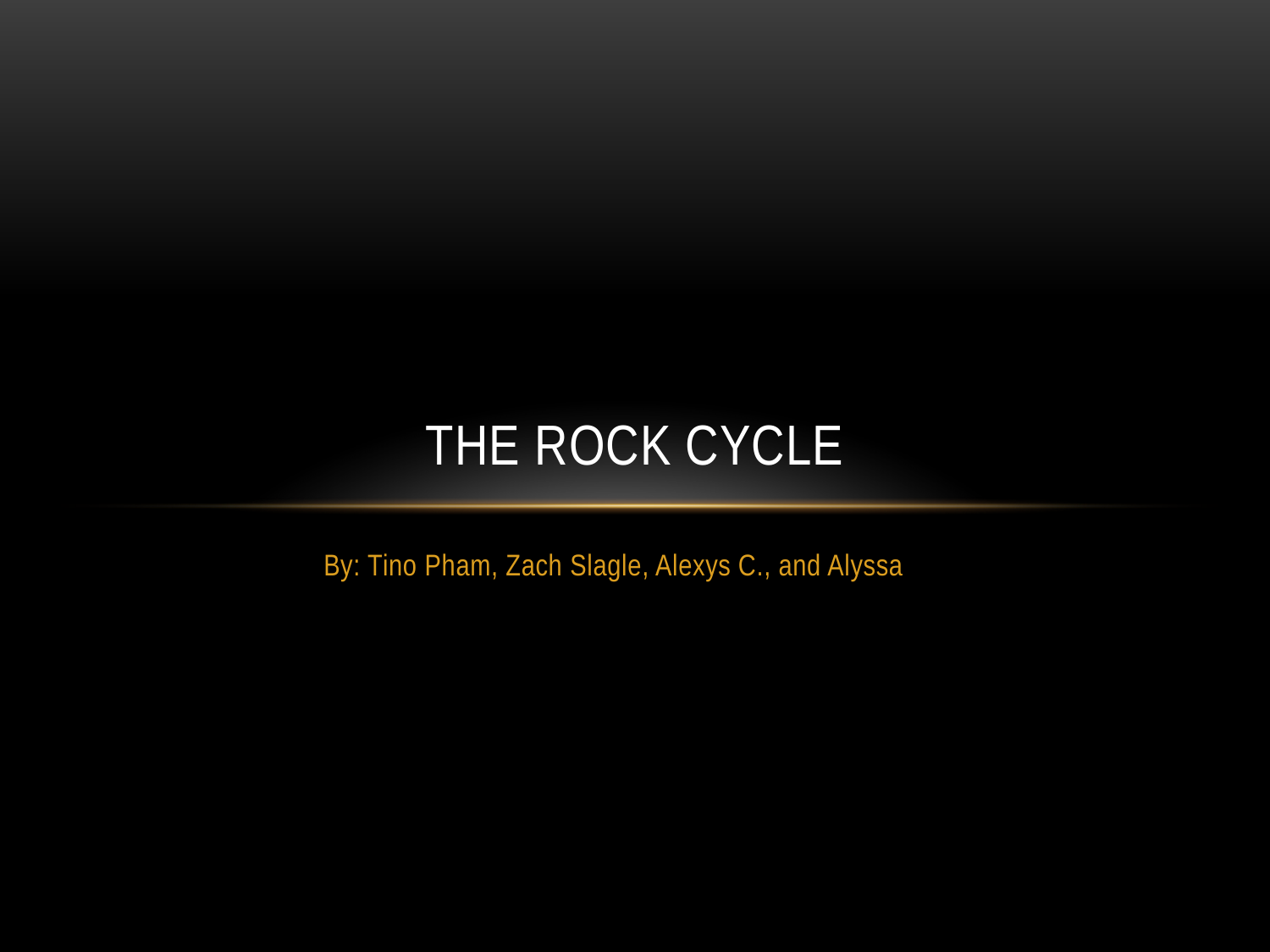

# The rock cycle
By: Tino Pham, Zach Slagle, Alexys C., and Alyssa